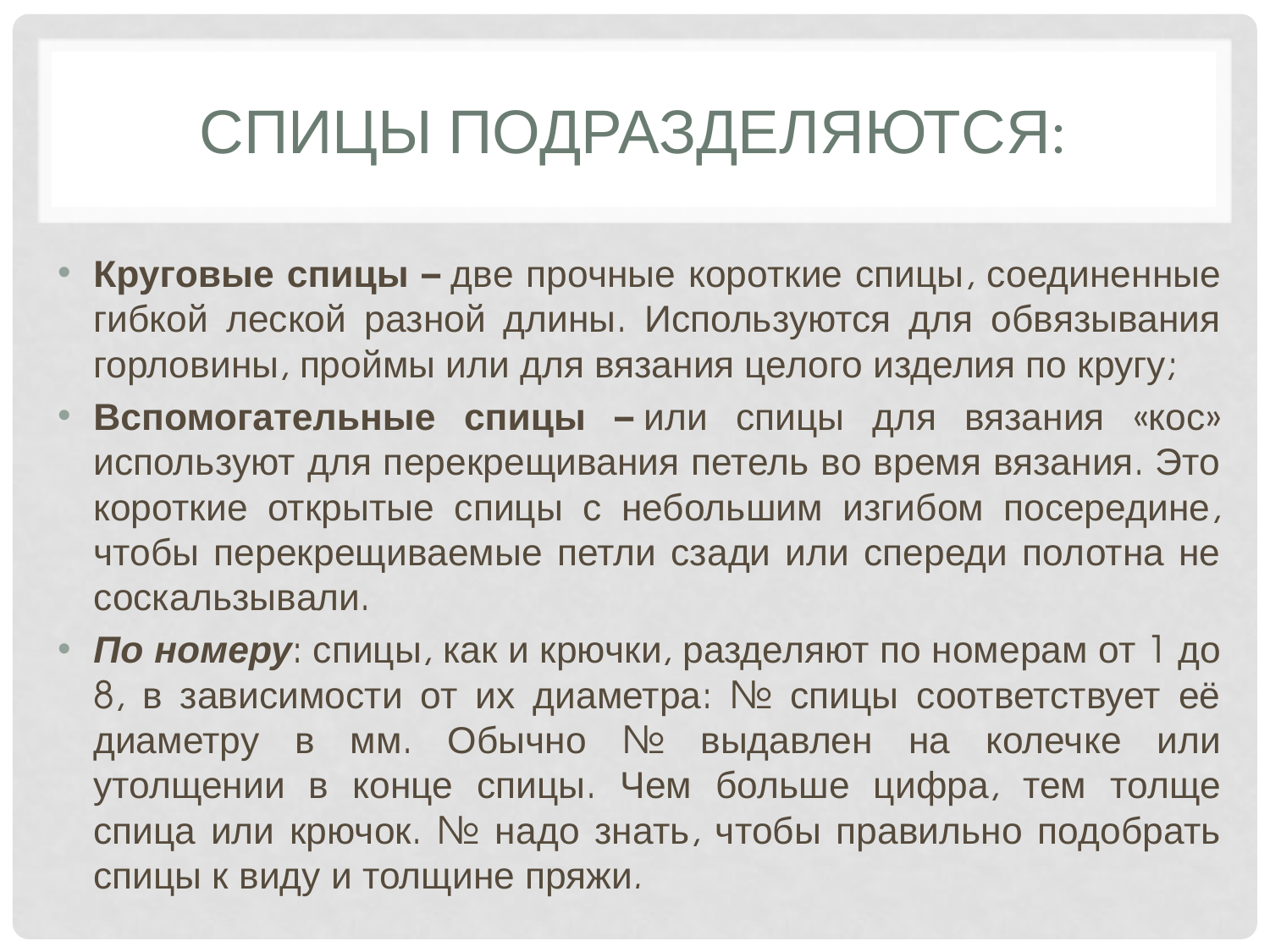

# Спицы подразделяются:
Круговые спицы – две прочные короткие спицы, соединенные гибкой леской разной длины. Используются для обвязывания горловины, проймы или для вязания целого изделия по кругу;
Вспомогательные спицы – или спицы для вязания «кос» используют для перекрещивания петель во время вязания. Это короткие открытые спицы с небольшим изгибом посередине, чтобы перекрещиваемые петли сзади или спереди полотна не соскальзывали.
По номеру: спицы, как и крючки, разделяют по номерам от 1 до 8, в зависимости от их диаметра: № спицы соответствует её диаметру в мм. Обычно № выдавлен на колечке или утолщении в конце спицы. Чем больше цифра, тем толще спица или крючок. № надо знать, чтобы правильно подобрать спицы к виду и толщине пряжи.